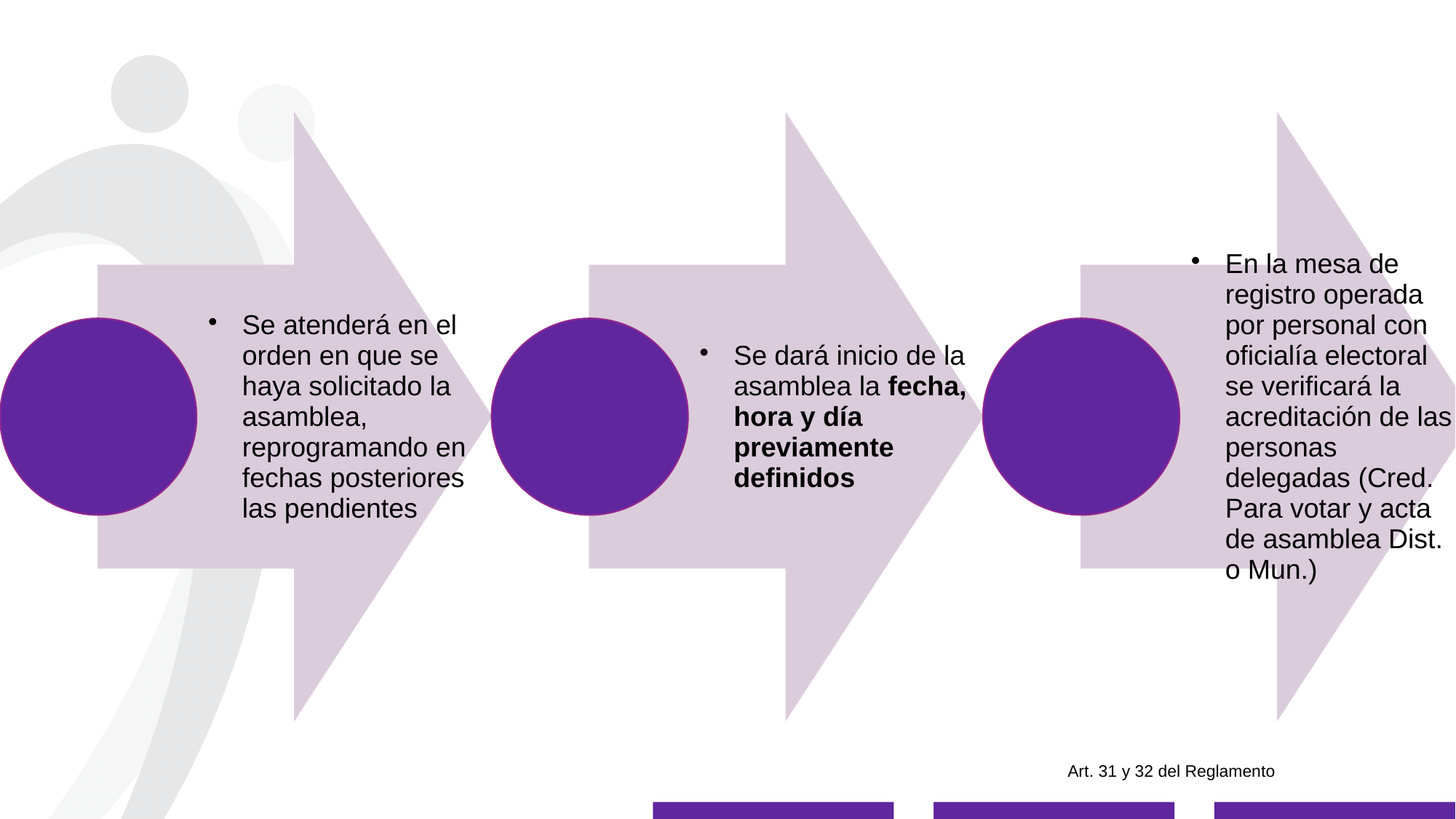

Se atenderá en el orden en que se haya solicitado la asamblea, reprogramando en fechas posteriores las pendientes
Se dará inicio de la asamblea la fecha, hora y día previamente definidos
En la mesa de registro operada por personal con oficialía electoral se verificará la acreditación de las personas delegadas (Cred. Para votar y acta de asamblea Dist. o Mun.)
Art. 31 y 32 del Reglamento